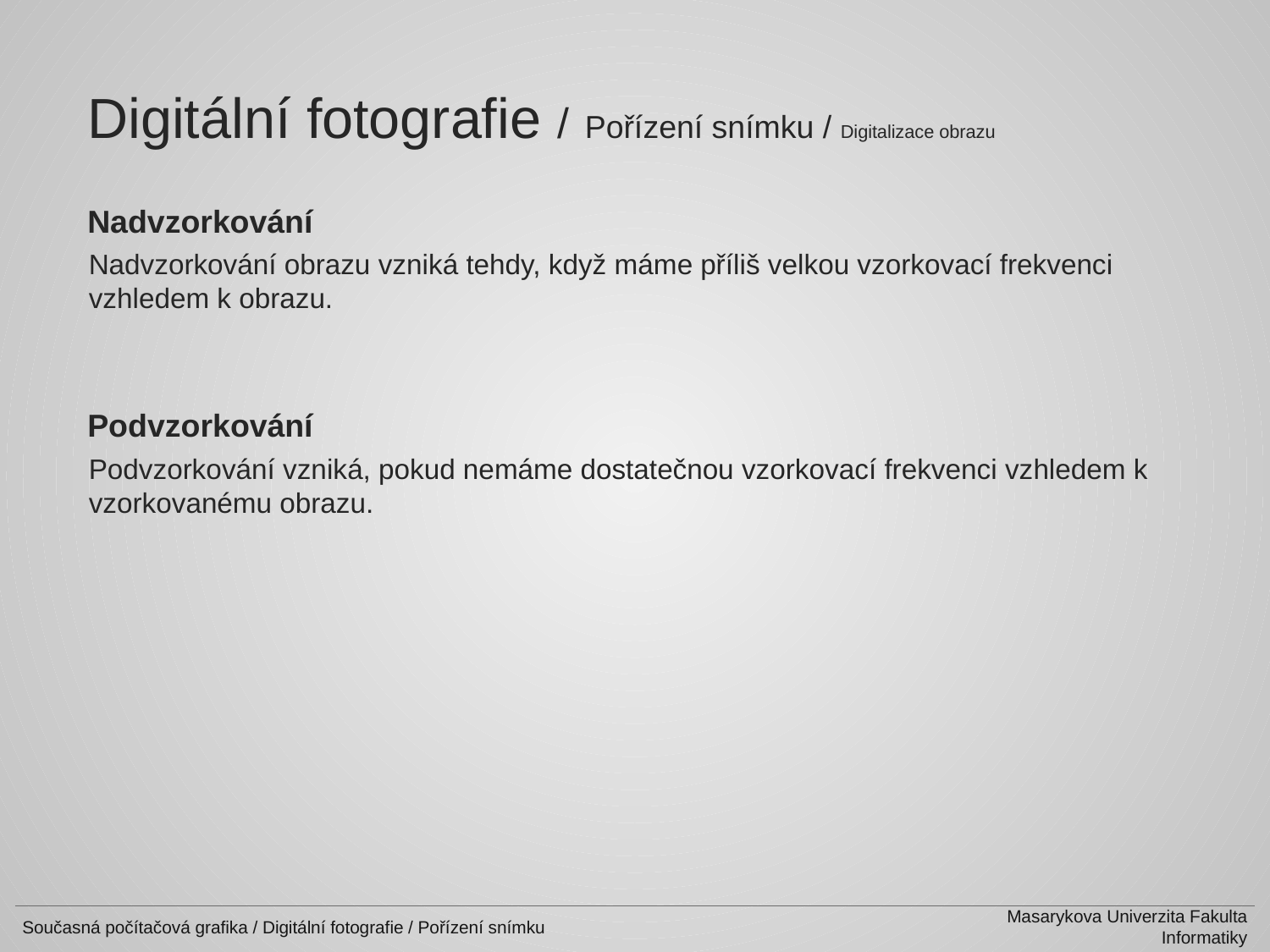

Digitální fotografie / Pořízení snímku / Digitalizace obrazu

Nadvzorkování
Nadvzorkování obrazu vzniká tehdy, když máme příliš velkou vzorkovací frekvenci vzhledem k obrazu.
Podvzorkování
Podvzorkování vzniká, pokud nemáme dostatečnou vzorkovací frekvenci vzhledem k vzorkovanému obrazu.
Současná počítačová grafika / Digitální fotografie / Pořízení snímku
Masarykova Univerzita Fakulta Informatiky